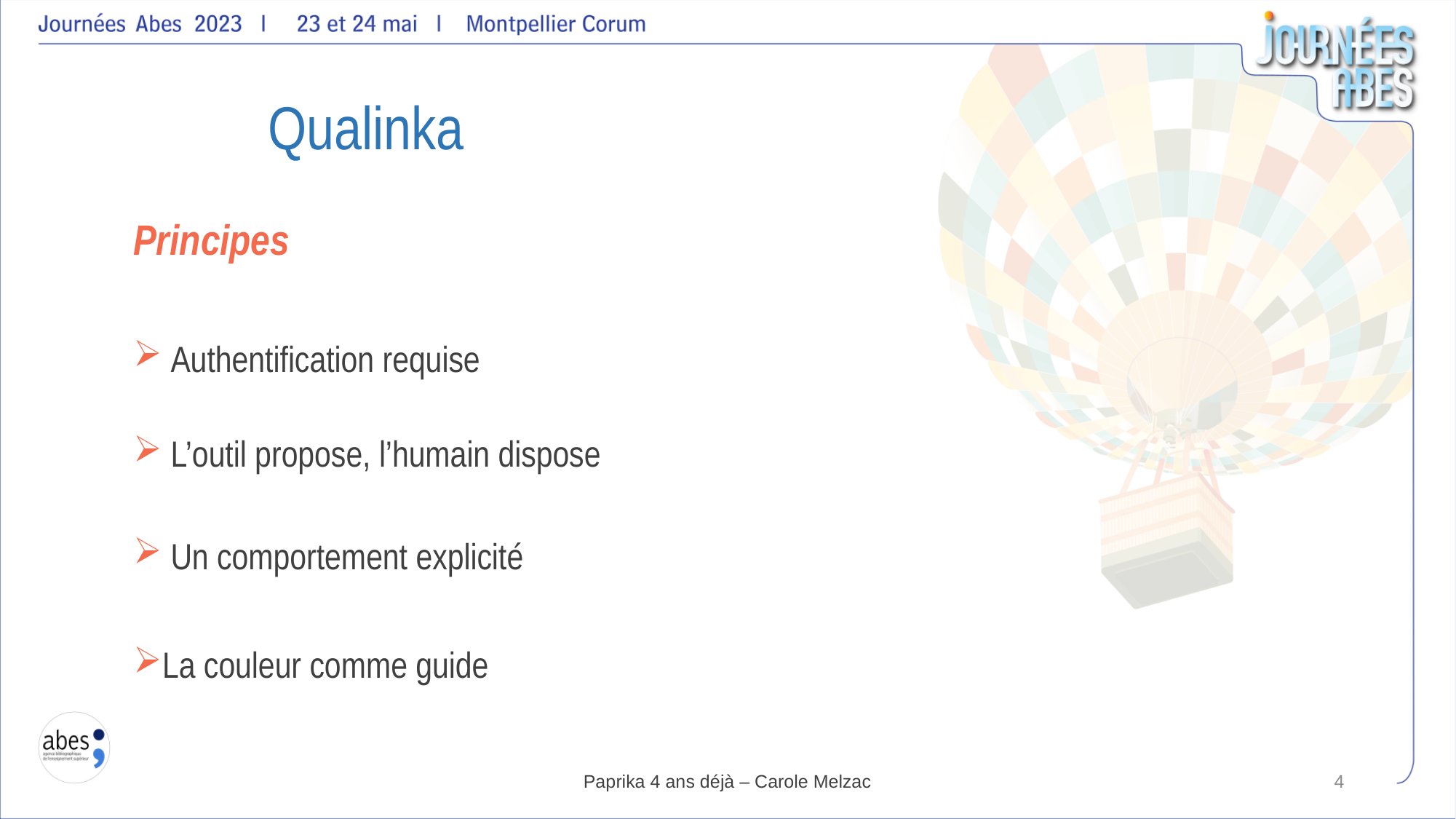

Qualinka
Principes

 Authentification requise

 L’outil propose, l’humain dispose

 Un comportement explicité

La couleur comme guide

Paprika 4 ans déjà – Carole Melzac
4